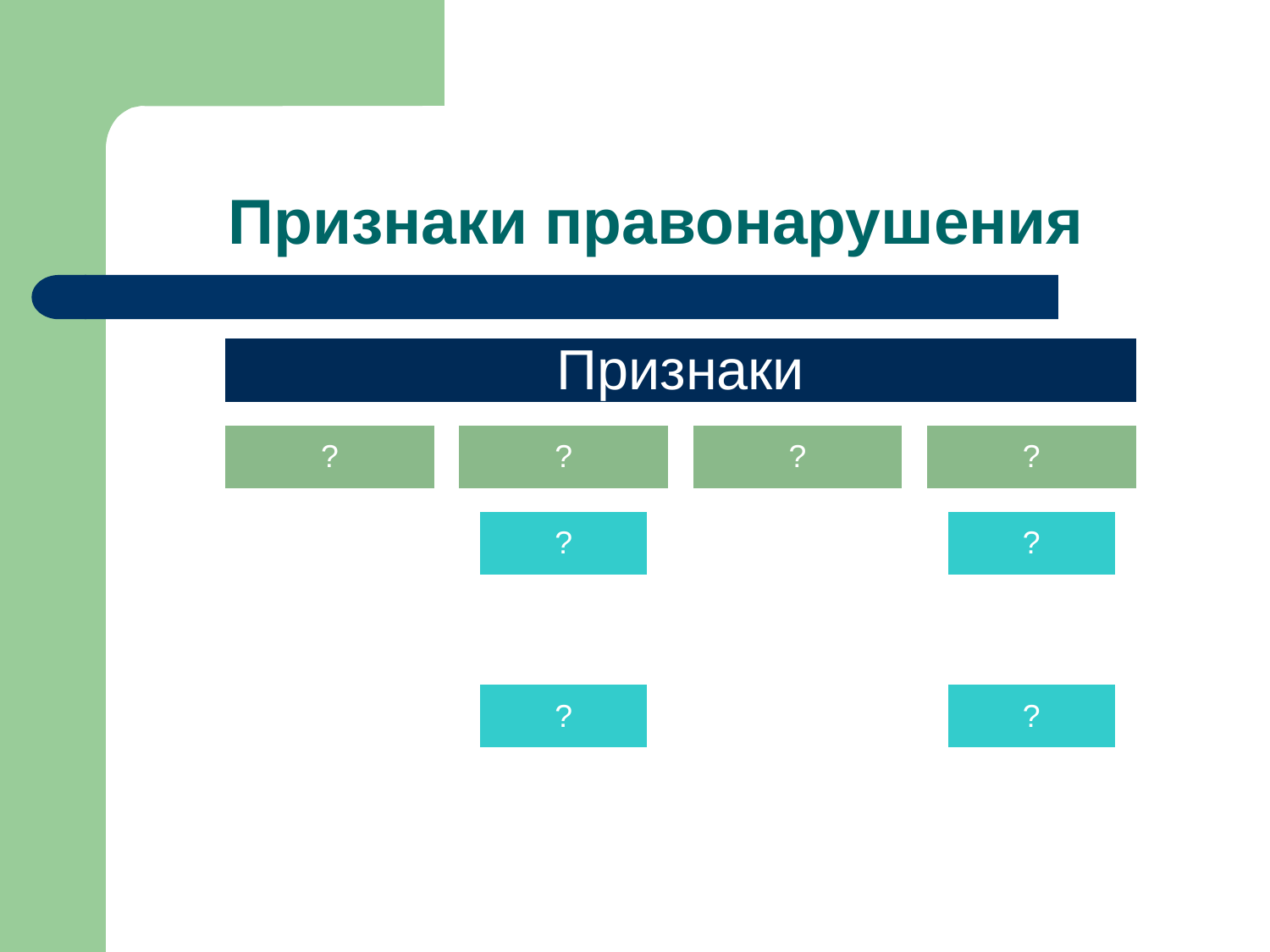

# Признаки правонарушения
Признаки
?
?
?
?
?
?
?
?